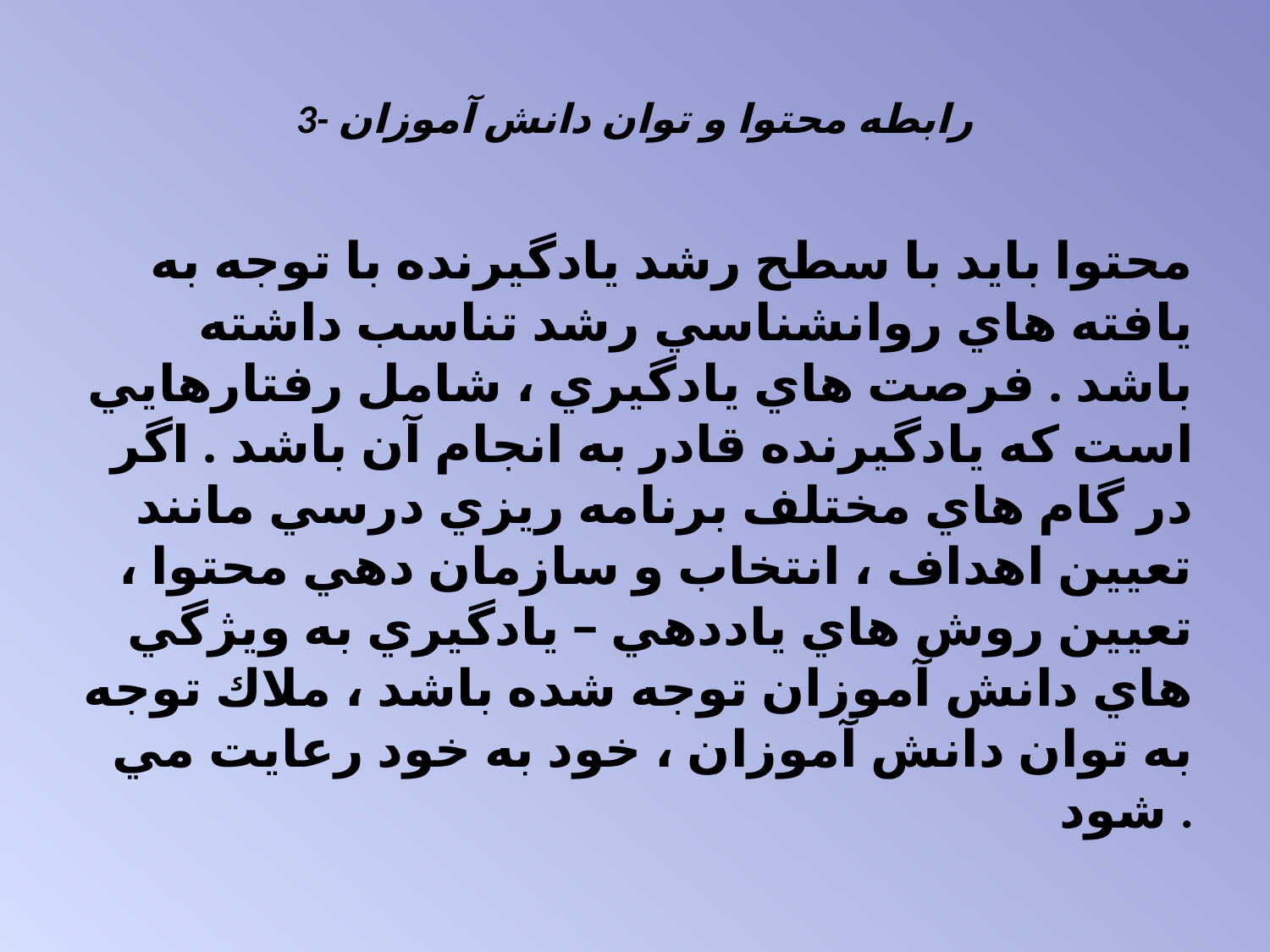

# 3- رابطه محتوا و توان دانش آموزان
محتوا بايد با سطح رشد يادگيرنده با توجه به يافته هاي روانشناسي رشد تناسب داشته باشد . فرصت هاي يادگيري ، شامل رفتارهايي است كه يادگيرنده قادر به انجام آن باشد . اگر در گام هاي مختلف برنامه ريزي درسي مانند تعيين اهداف ، انتخاب و سازمان دهي محتوا ، تعيين روش هاي ياددهي – يادگيري به ويژگي هاي دانش آموزان توجه شده باشد ، ملاك توجه به توان دانش آموزان ، خود به خود رعايت مي شود .